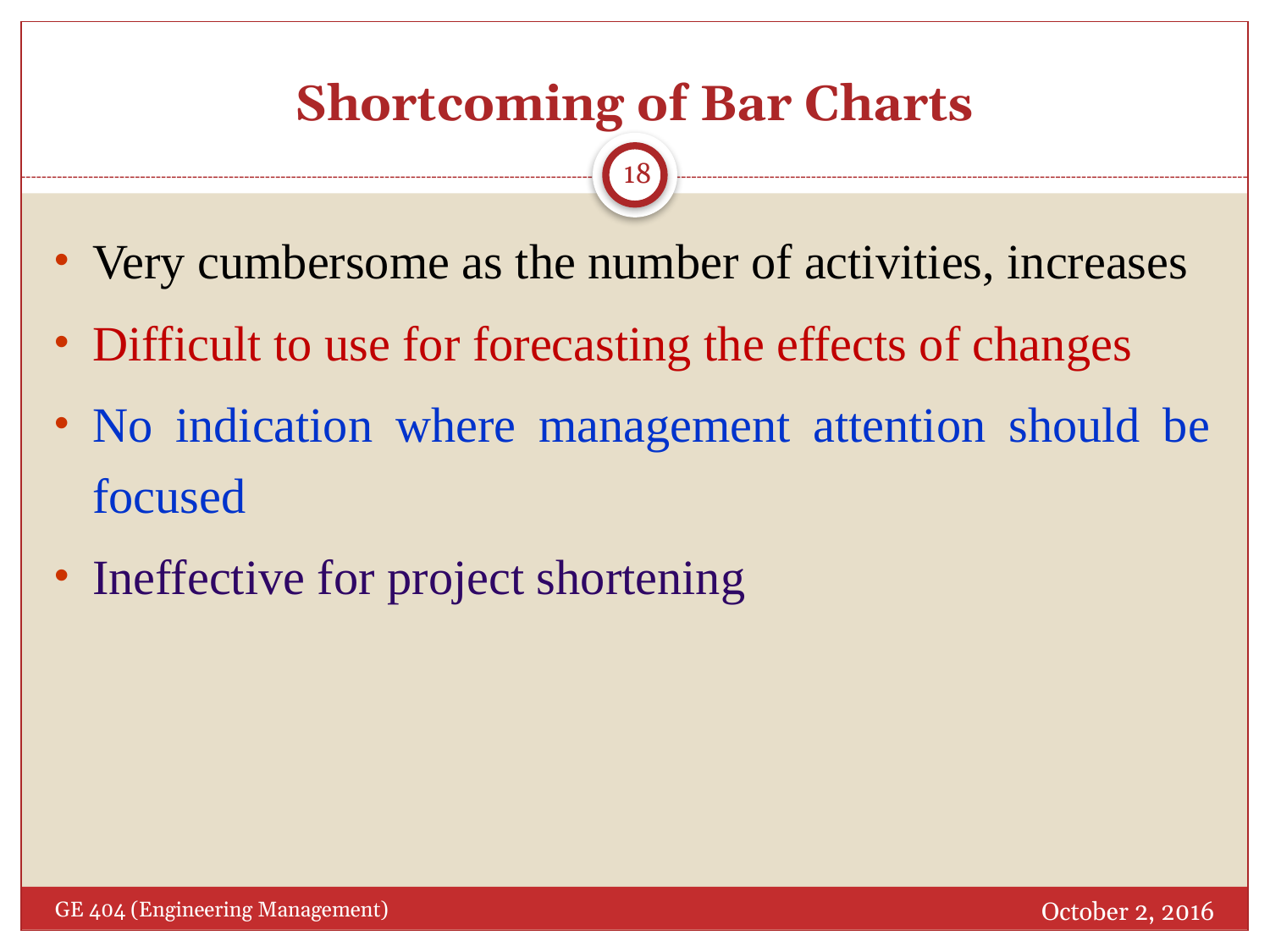

# Shortcoming of Bar Charts
18
Very cumbersome as the number of activities, increases
Difficult to use for forecasting the effects of changes
No indication where management attention should be focused
Ineffective for project shortening

October 2, 2016
GE 404 (Engineering Management)